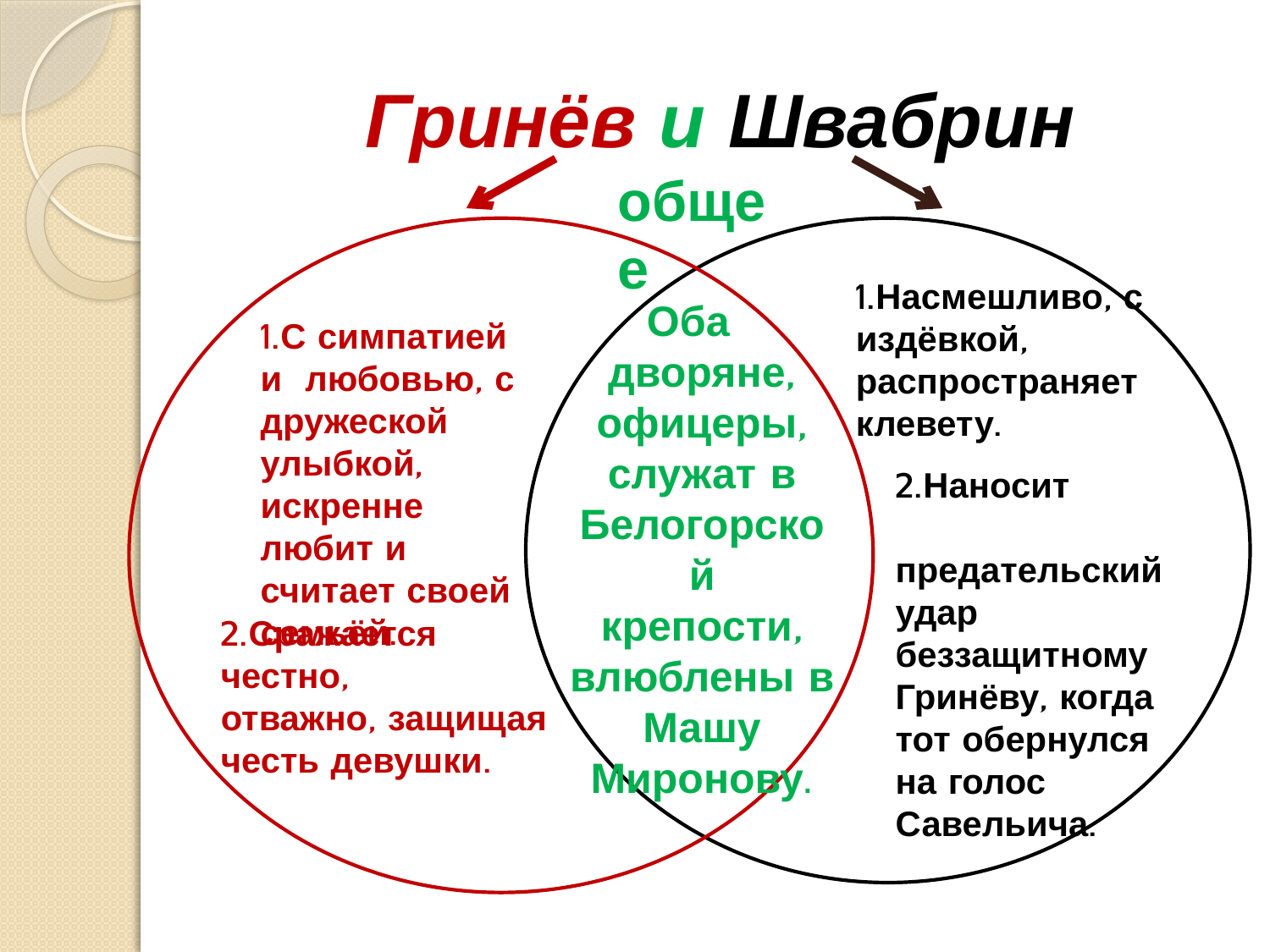

# Гринёв и Швабрин
общее

1.Насмешливо, с издёвкой,
распространяет
клевету.

Оба   дворяне,
офицеры, служат в Белогорской
крепости, влюблены в Машу Миронову.
1.С симпатией и  любовью, с дружеской улыбкой, искренне любит и считает своей семьёй.

2.Наносит
 предательский
удар беззащитному
Гринёву, когда тот обернулся на голос Савельича.
2.Сражается честно,
отважно, защищая честь девушки.